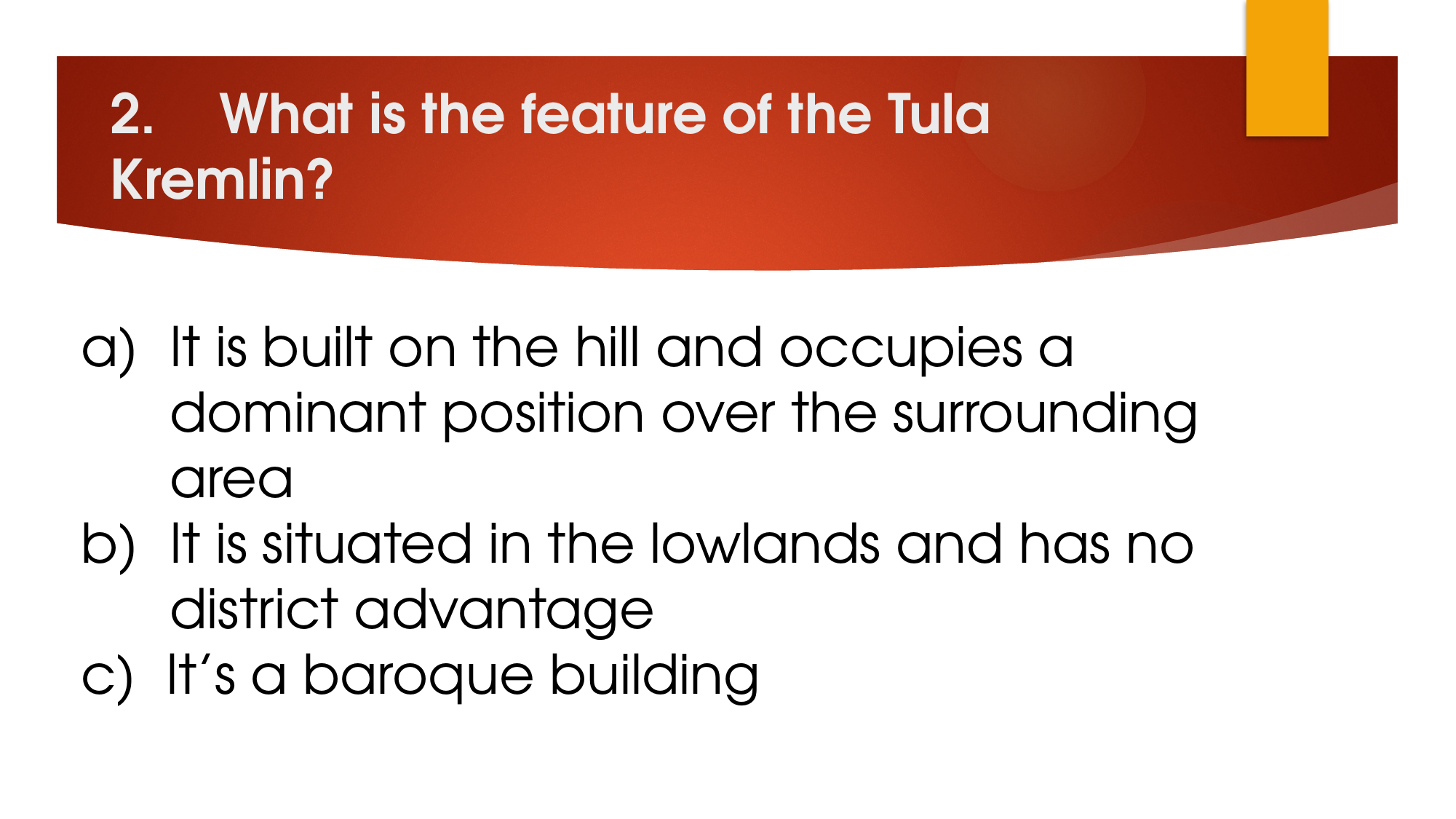

# 2.	What is the feature of the Tula Kremlin?
It is built on the hill and occupies a dominant position over the surrounding area
It is situated in the lowlands and has no district advantage
c)  It’s a baroque building